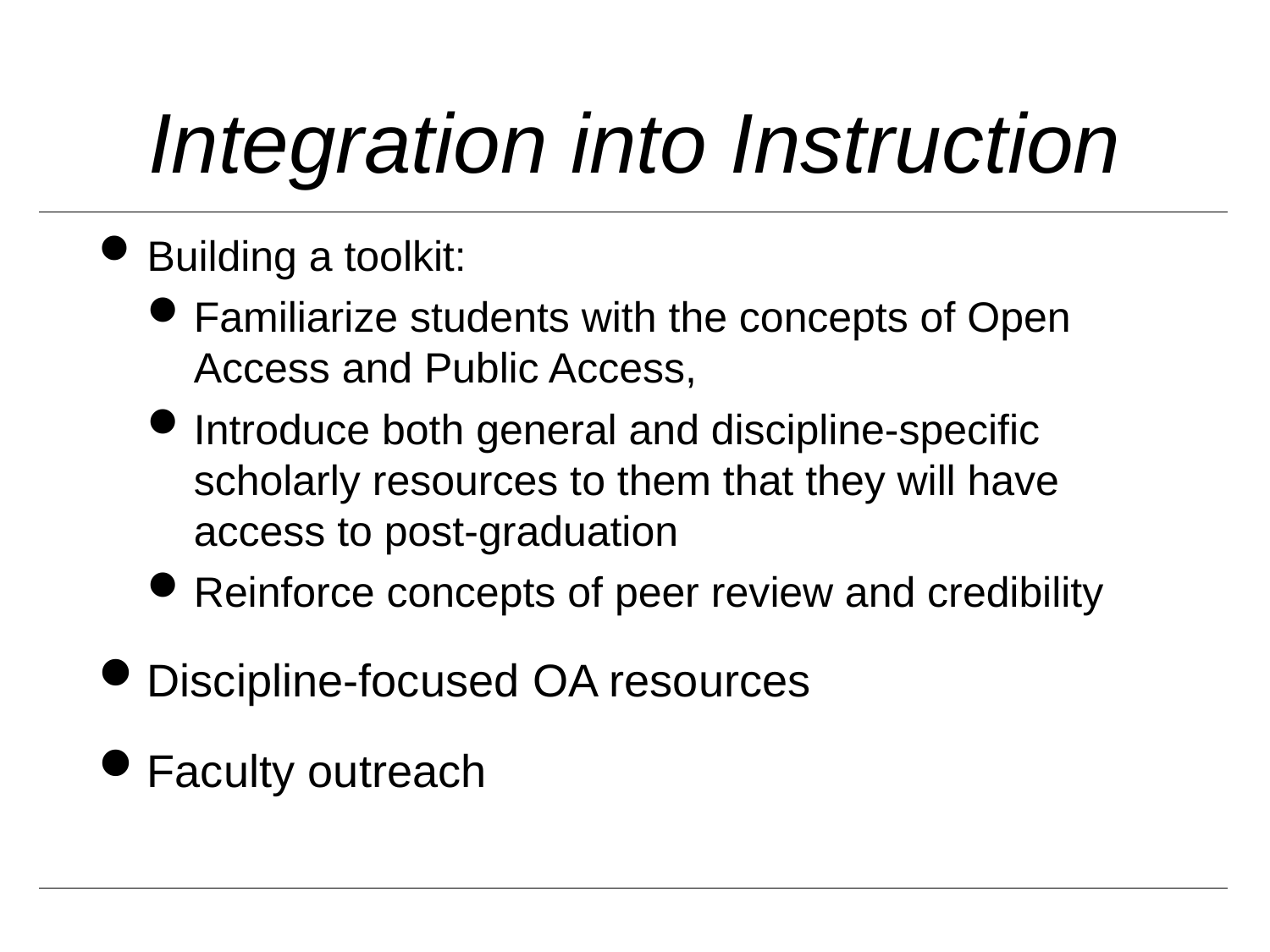

# Integration into Instruction
Building a toolkit:
Familiarize students with the concepts of Open Access and Public Access,
Introduce both general and discipline-specific scholarly resources to them that they will have access to post-graduation
Reinforce concepts of peer review and credibility
Discipline-focused OA resources
Faculty outreach